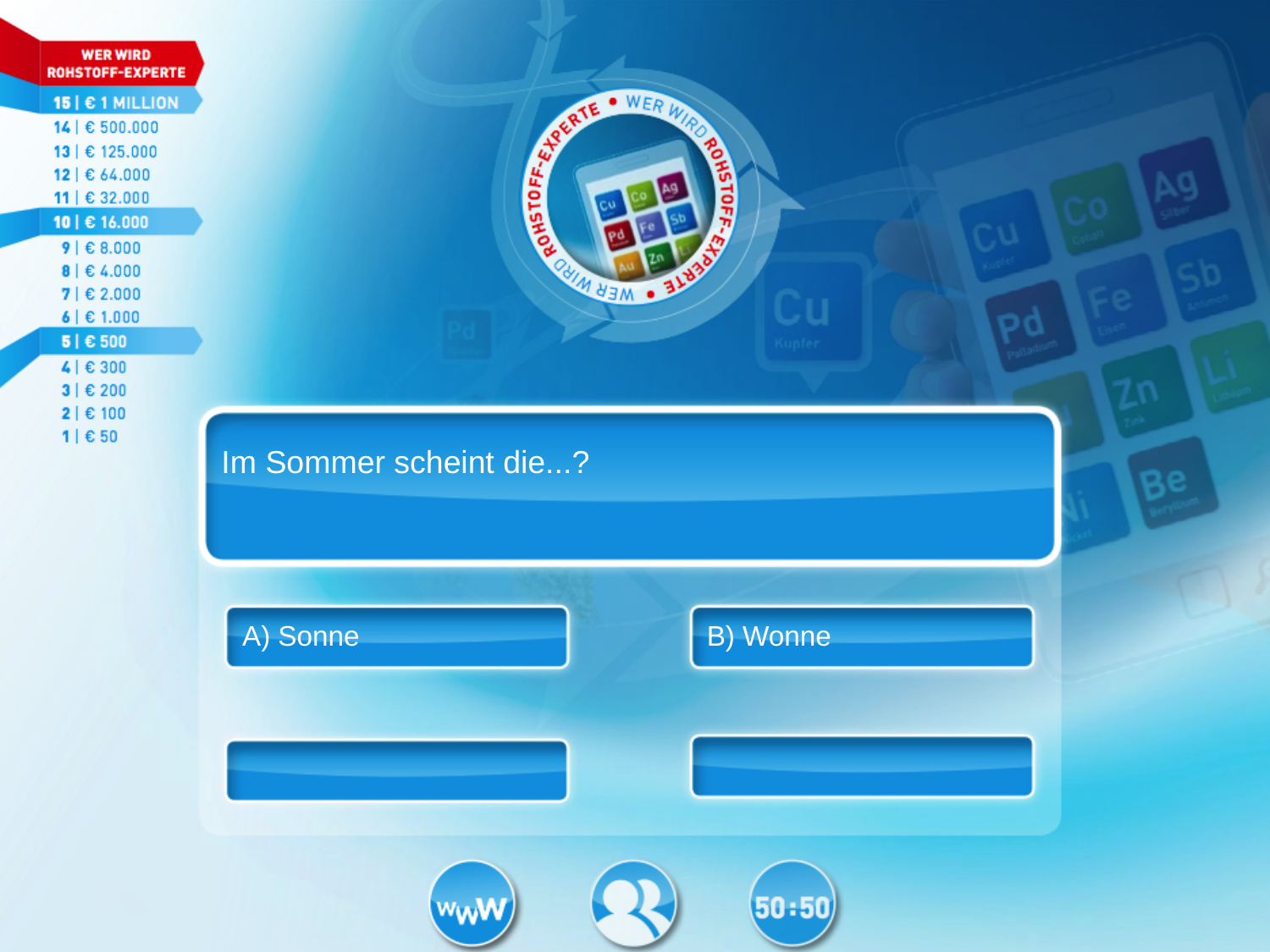

Im Sommer scheint die...?
A) Sonne
B) Wonne